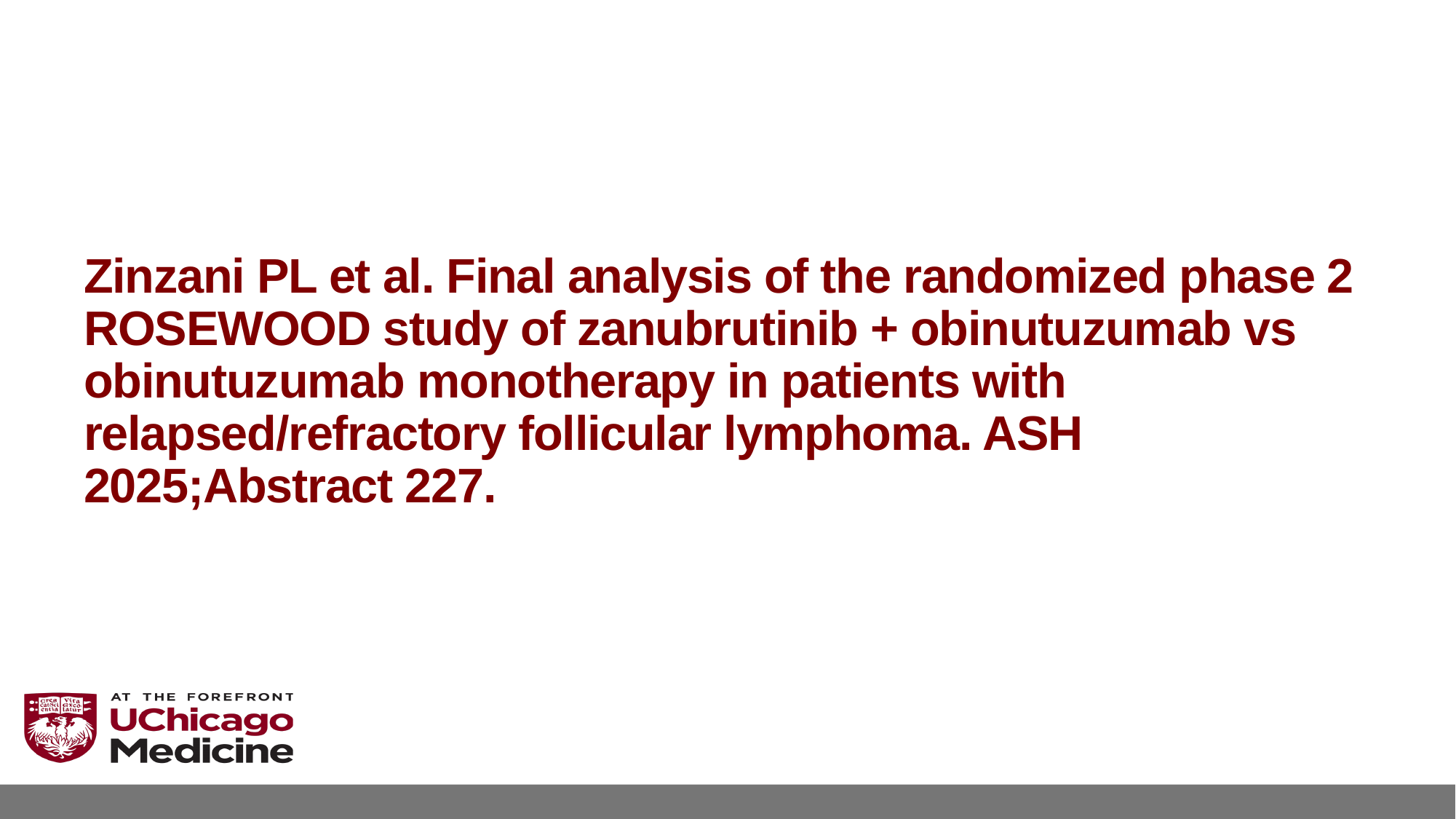

# Zinzani PL et al. Final analysis of the randomized phase 2 ROSEWOOD study of zanubrutinib + obinutuzumab vs obinutuzumab monotherapy in patients with relapsed/refractory follicular lymphoma. ASH 2025;Abstract 227.